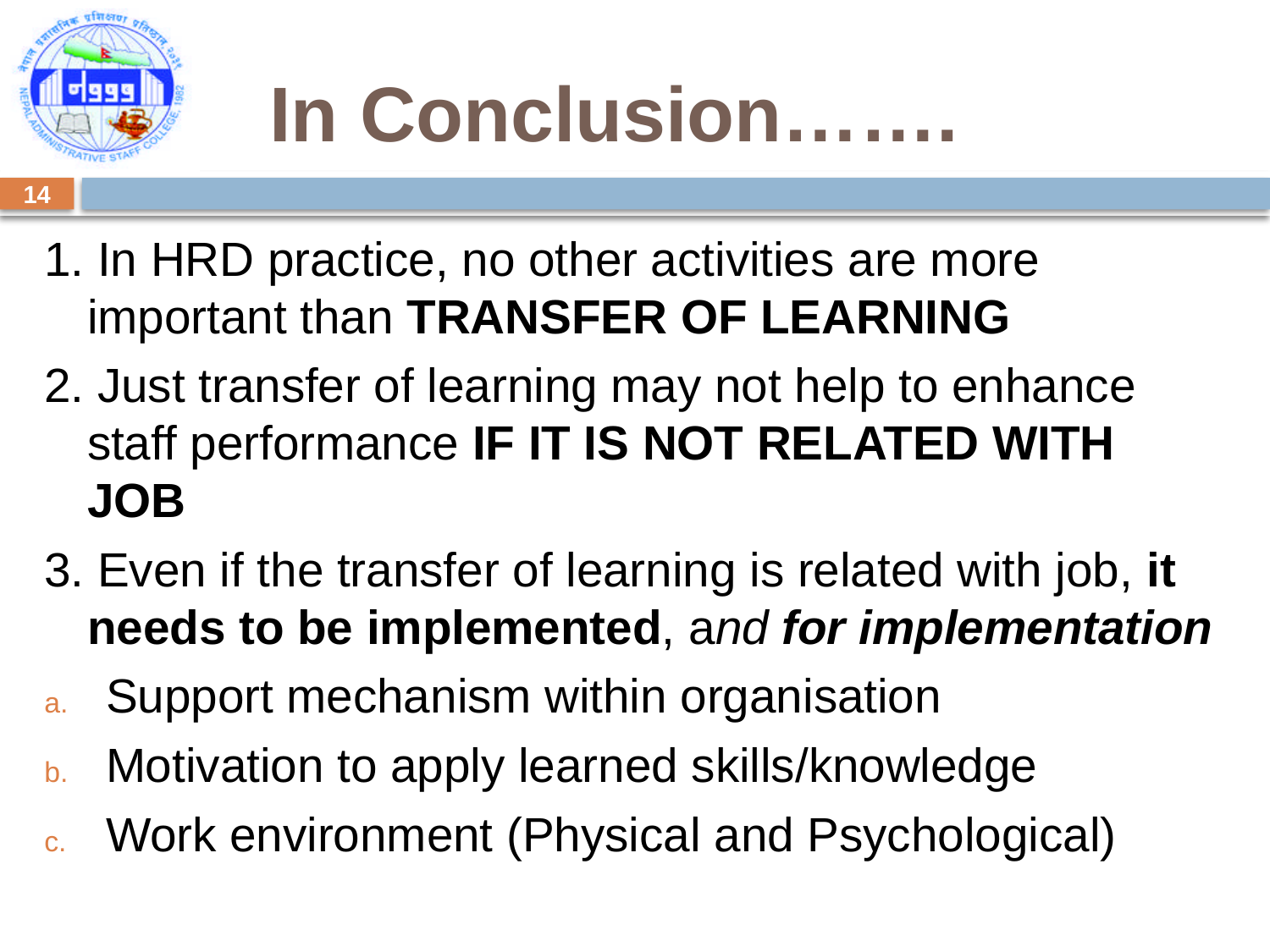

# In Conclusion…….
14
1. In HRD practice, no other activities are more important than TRANSFER OF LEARNING
2. Just transfer of learning may not help to enhance staff performance IF IT IS NOT RELATED WITH JOB
3. Even if the transfer of learning is related with job, it needs to be implemented, and for implementation
Support mechanism within organisation
Motivation to apply learned skills/knowledge
Work environment (Physical and Psychological)